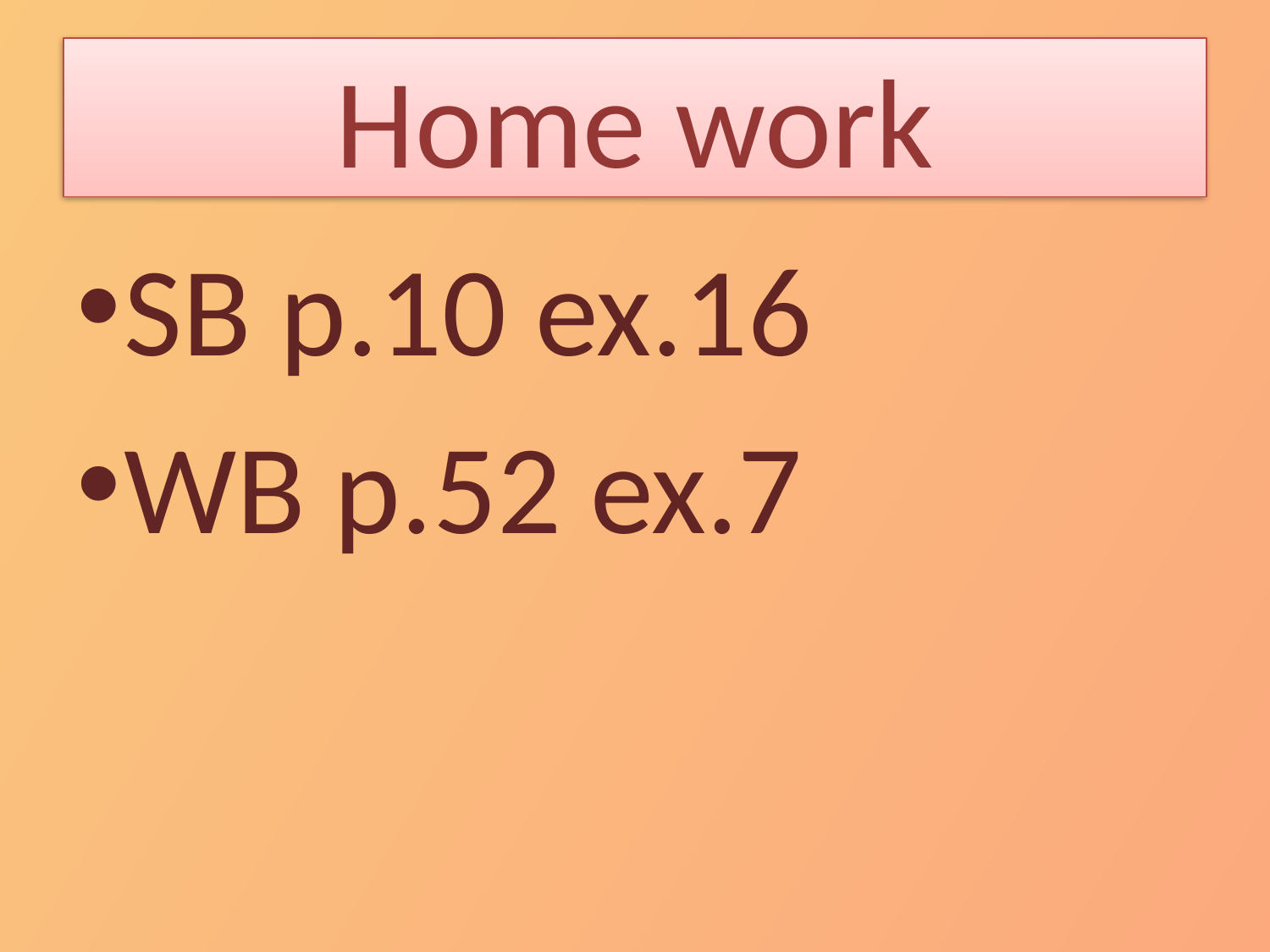

# Home work
SB p.10 ex.16
WB p.52 ex.7